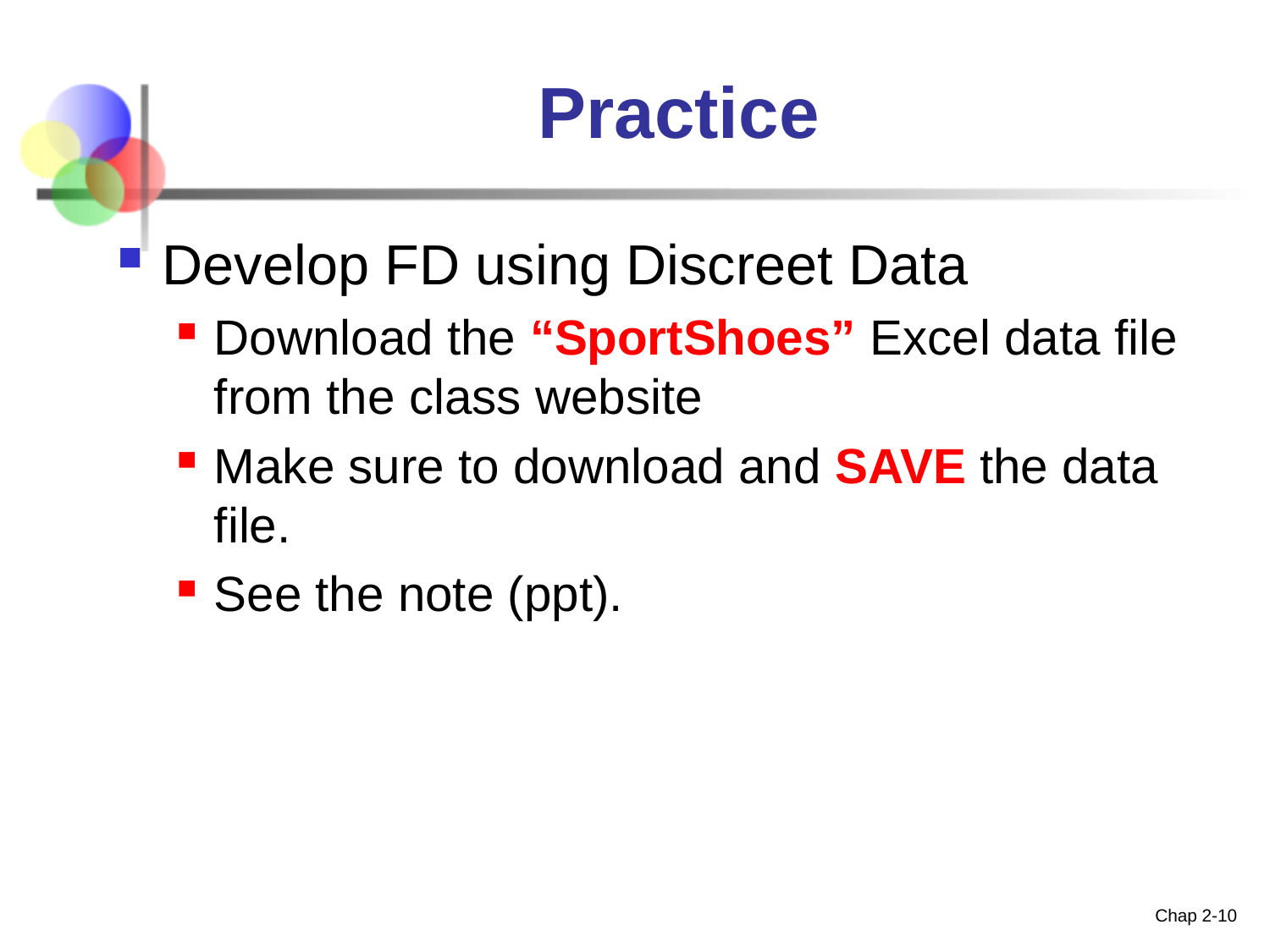

# Practice
Develop FD using Discreet Data
Download the “SportShoes” Excel data file from the class website
Make sure to download and SAVE the data file.
See the note (ppt).
Chap 2-10